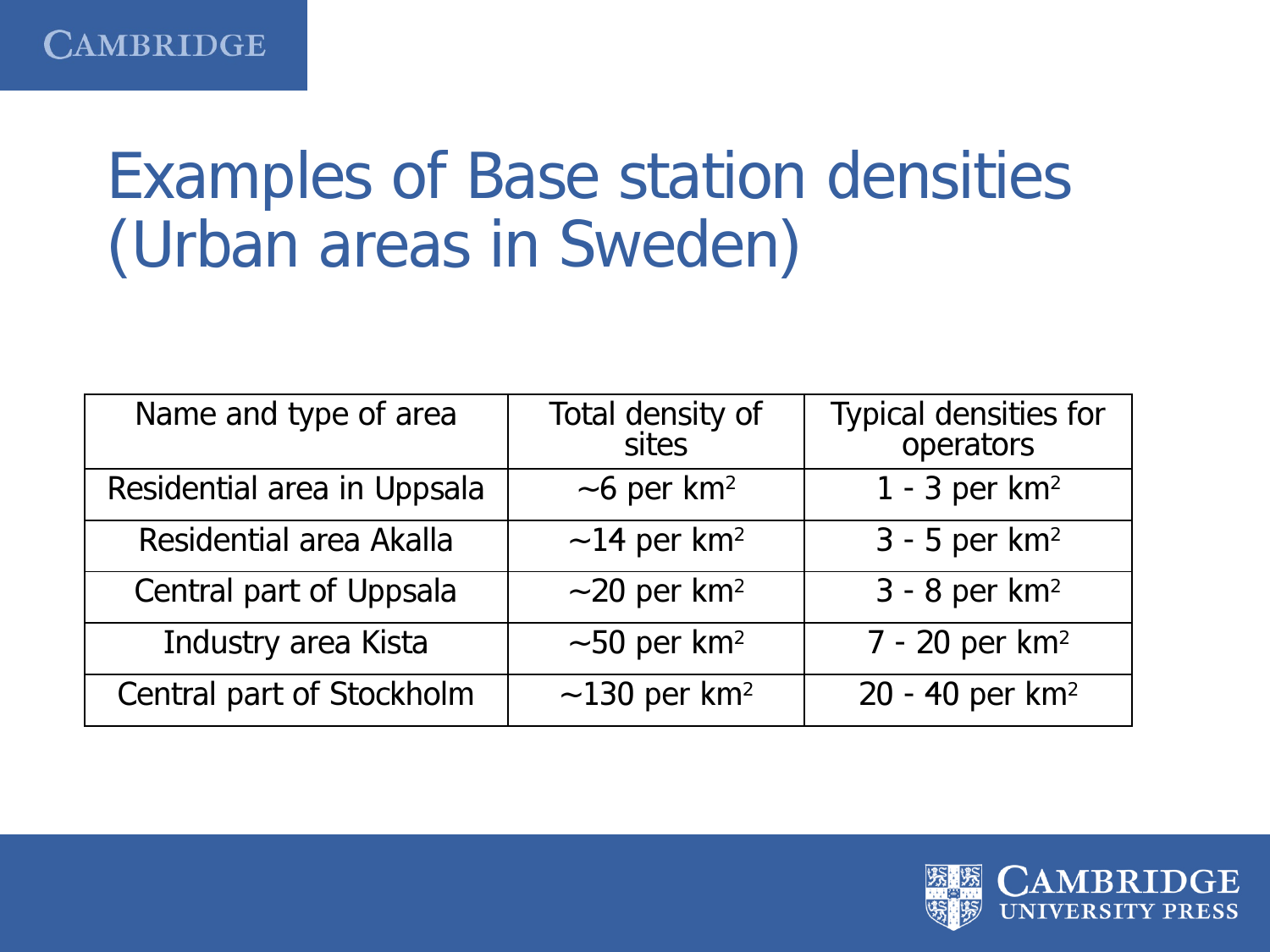

# Examples of Base station densities (Urban areas in Sweden)
| Name and type of area | Total density of sites | Typical densities for operators |
| --- | --- | --- |
| Residential area in Uppsala | ~6 per km2 | 1 - 3 per km2 |
| Residential area Akalla | ~14 per km2 | 3 - 5 per km2 |
| Central part of Uppsala | ~20 per km2 | 3 - 8 per km2 |
| Industry area Kista | ~50 per km2 | 7 - 20 per km2 |
| Central part of Stockholm | ~130 per km2 | 20 - 40 per km2 |